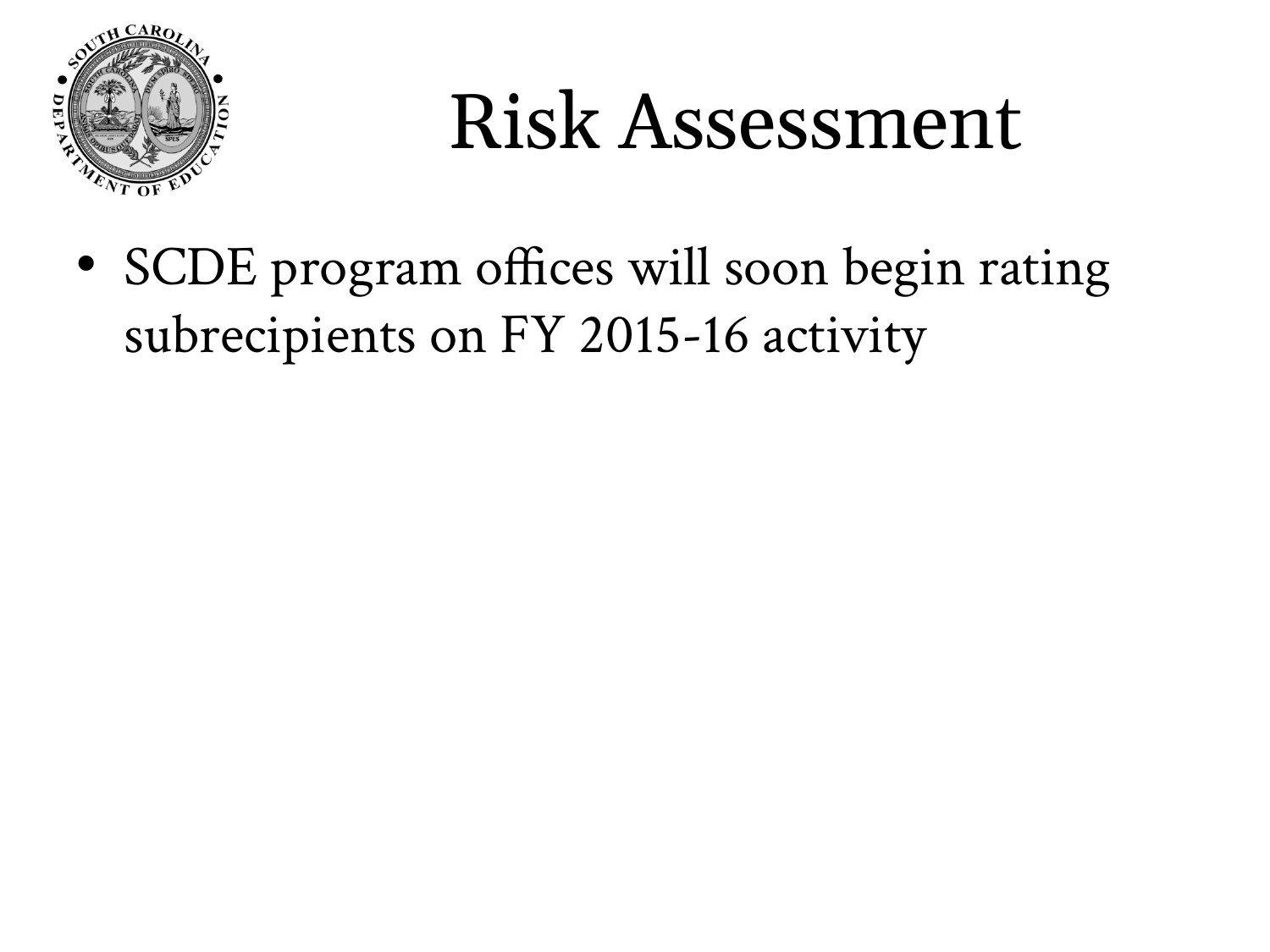

# Risk Assessment
SCDE program offices will soon begin rating subrecipients on FY 2015-16 activity